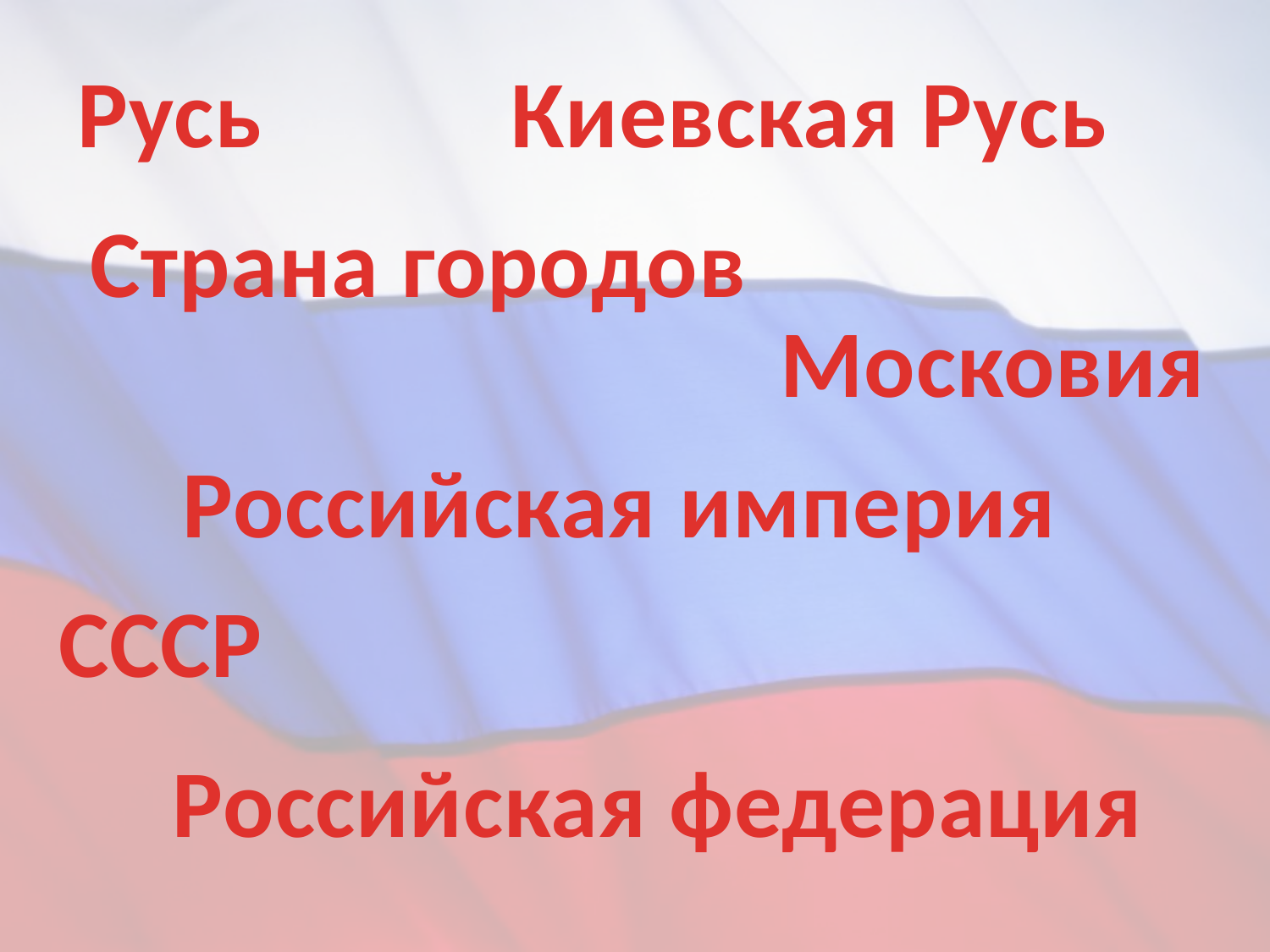

Русь
Киевская Русь
Страна городов
Московия
Российская империя
СССР
Российская федерация